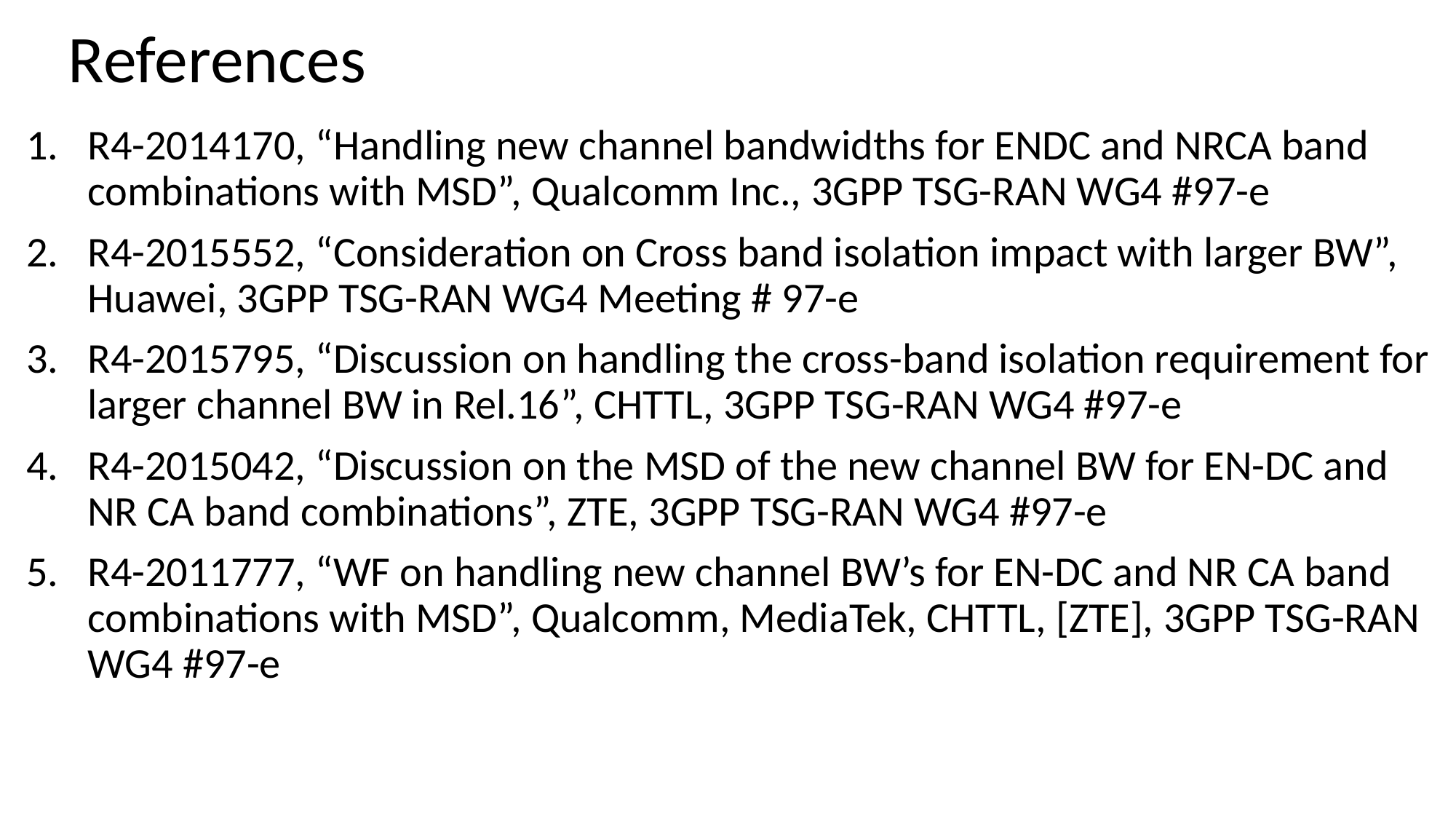

# References
R4-2014170, “Handling new channel bandwidths for ENDC and NRCA band combinations with MSD”, Qualcomm Inc., 3GPP TSG-RAN WG4 #97-e
R4-2015552, “Consideration on Cross band isolation impact with larger BW”, Huawei, 3GPP TSG-RAN WG4 Meeting # 97-e
R4-2015795, “Discussion on handling the cross-band isolation requirement for larger channel BW in Rel.16”, CHTTL, 3GPP TSG-RAN WG4 #97-e
R4-2015042, “Discussion on the MSD of the new channel BW for EN-DC and NR CA band combinations”, ZTE, 3GPP TSG-RAN WG4 #97-e
R4-2011777, “WF on handling new channel BW’s for EN-DC and NR CA band combinations with MSD”, Qualcomm, MediaTek, CHTTL, [ZTE], 3GPP TSG-RAN WG4 #97-e